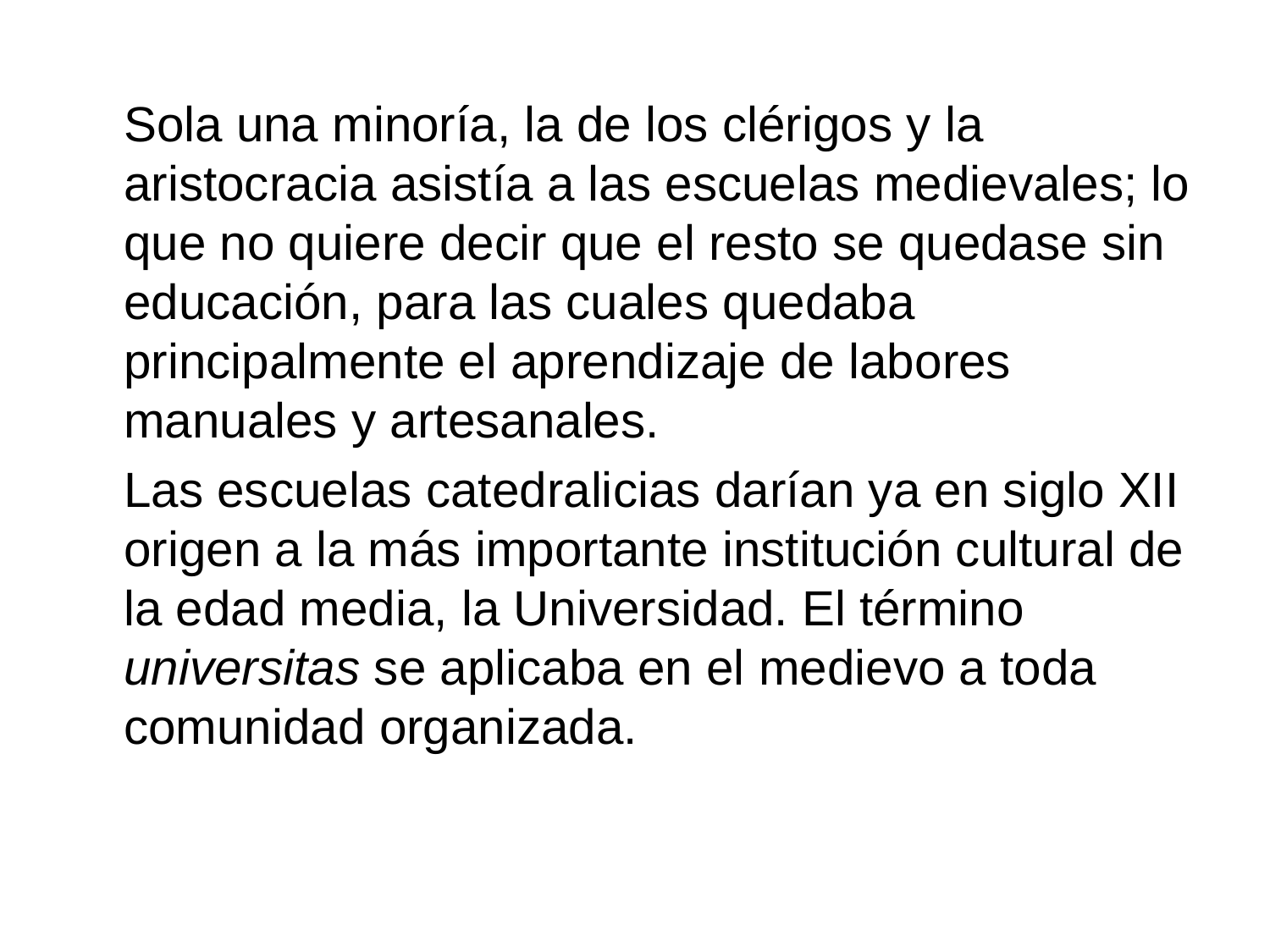

Sola una minoría, la de los clérigos y la aristocracia asistía a las escuelas medievales; lo que no quiere decir que el resto se quedase sin educación, para las cuales quedaba principalmente el aprendizaje de labores manuales y artesanales.
	Las escuelas catedralicias darían ya en siglo XII origen a la más importante institución cultural de la edad media, la Universidad. El término universitas se aplicaba en el medievo a toda comunidad organizada.